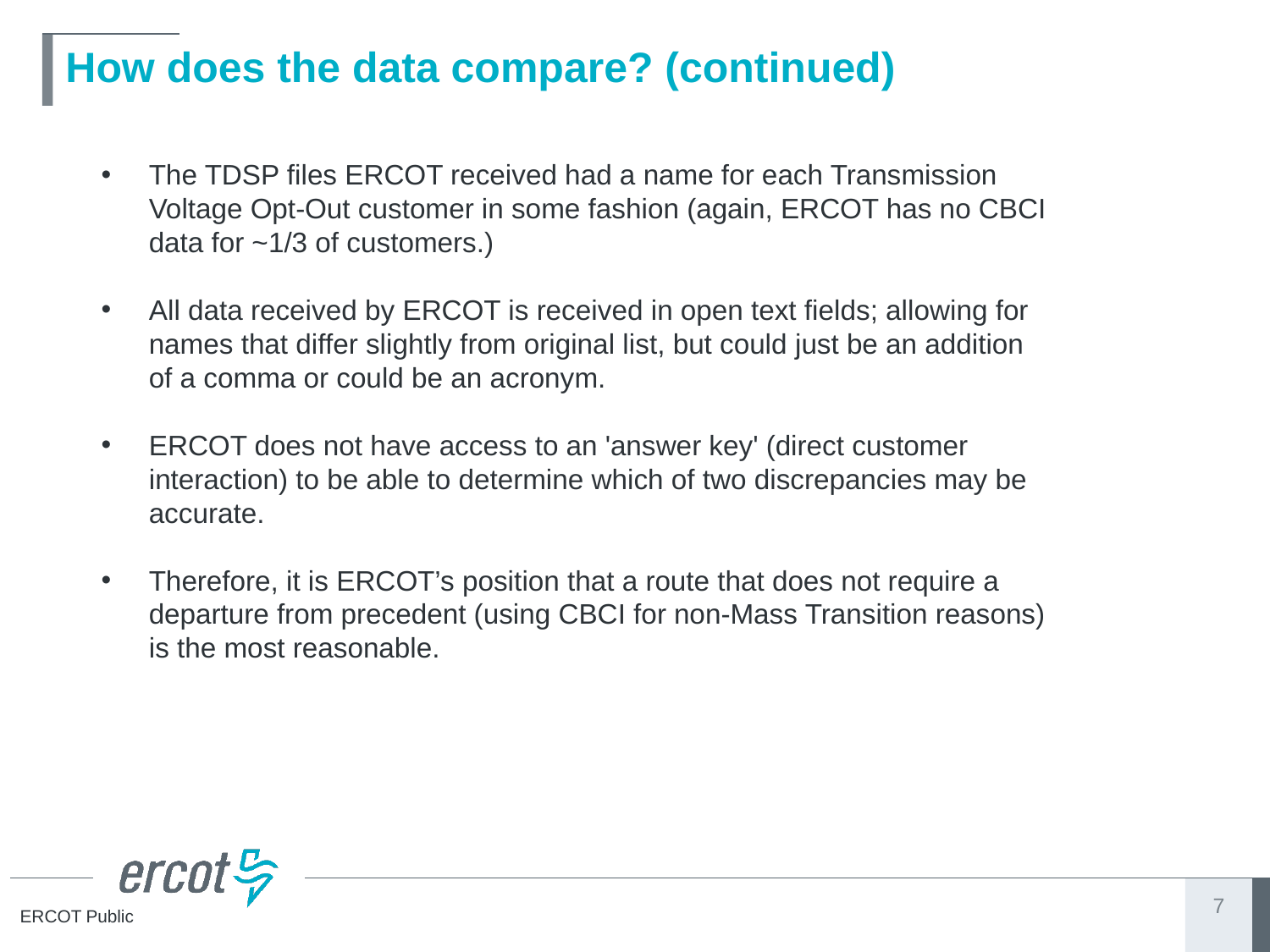

# How does the data compare? (continued)

The TDSP files ERCOT received had a name for each Transmission Voltage Opt-Out customer in some fashion (again, ERCOT has no CBCI data for ~1/3 of customers.)

All data received by ERCOT is received in open text fields; allowing for names that differ slightly from original list, but could just be an addition of a comma or could be an acronym.

ERCOT does not have access to an 'answer key' (direct customer interaction) to be able to determine which of two discrepancies may be accurate.

Therefore, it is ERCOT’s position that a route that does not require a departure from precedent (using CBCI for non-Mass Transition reasons) is the most reasonable.

7